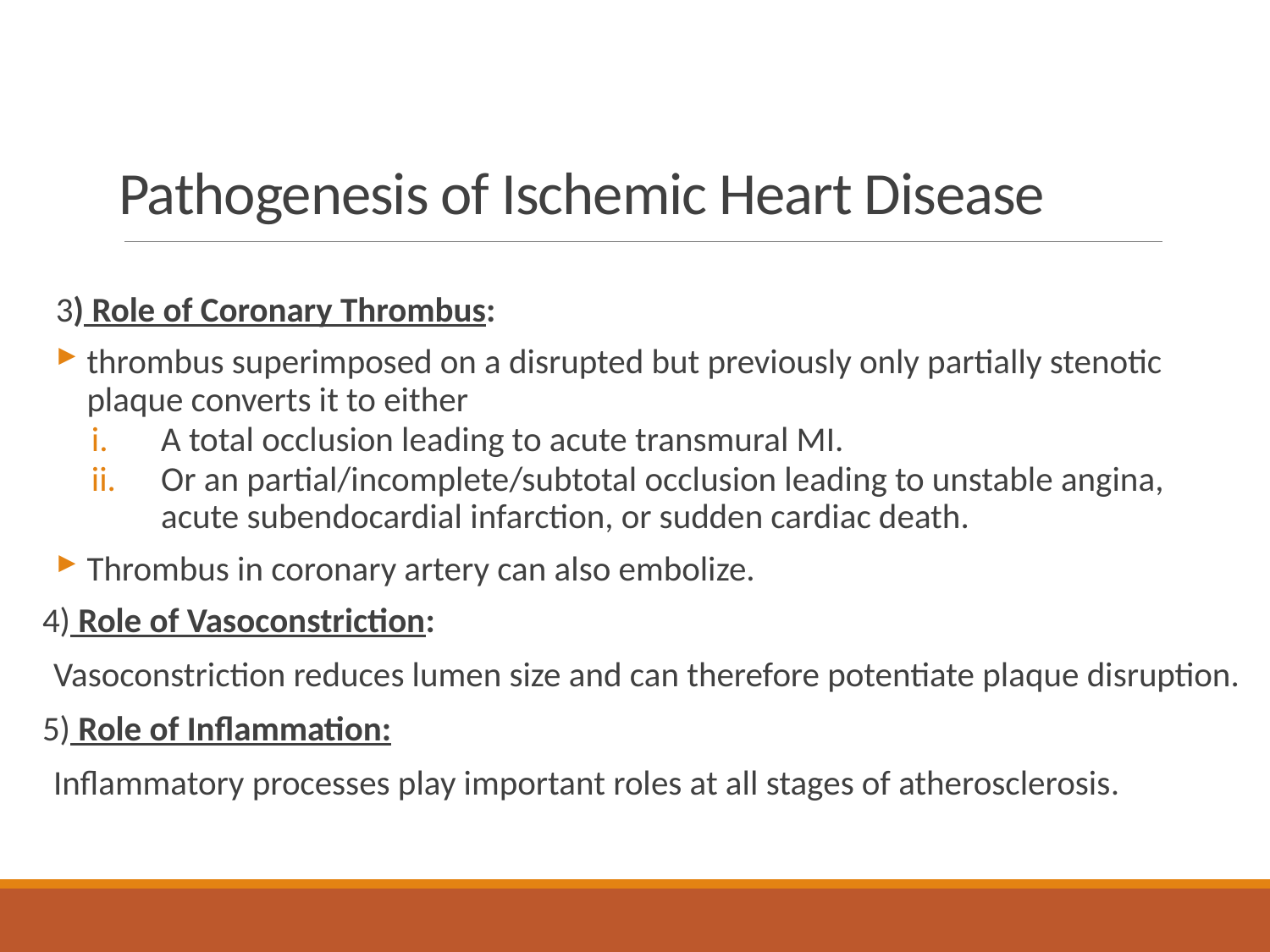

# Pathogenesis of Ischemic Heart Disease
3) Role of Coronary Thrombus:
thrombus superimposed on a disrupted but previously only partially stenotic plaque converts it to either
A total occlusion leading to acute transmural MI.
Or an partial/incomplete/subtotal occlusion leading to unstable angina, acute subendocardial infarction, or sudden cardiac death.
Thrombus in coronary artery can also embolize.
4) Role of Vasoconstriction:
Vasoconstriction reduces lumen size and can therefore potentiate plaque disruption.
5) Role of Inflammation:
Inflammatory processes play important roles at all stages of atherosclerosis.